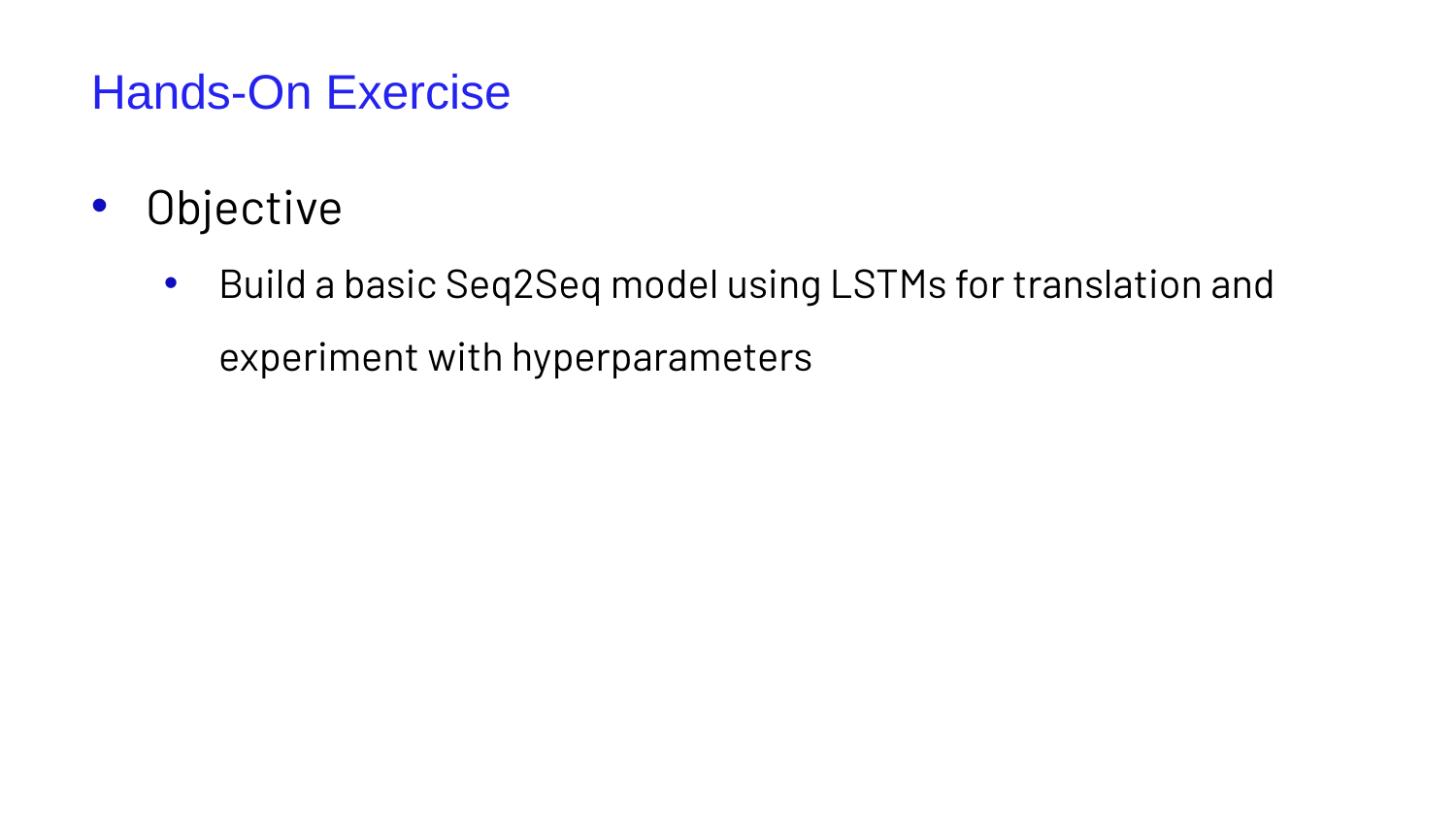

Hands-On Exercise
Objective
Build a basic Seq2Seq model using LSTMs for translation and experiment with hyperparameters